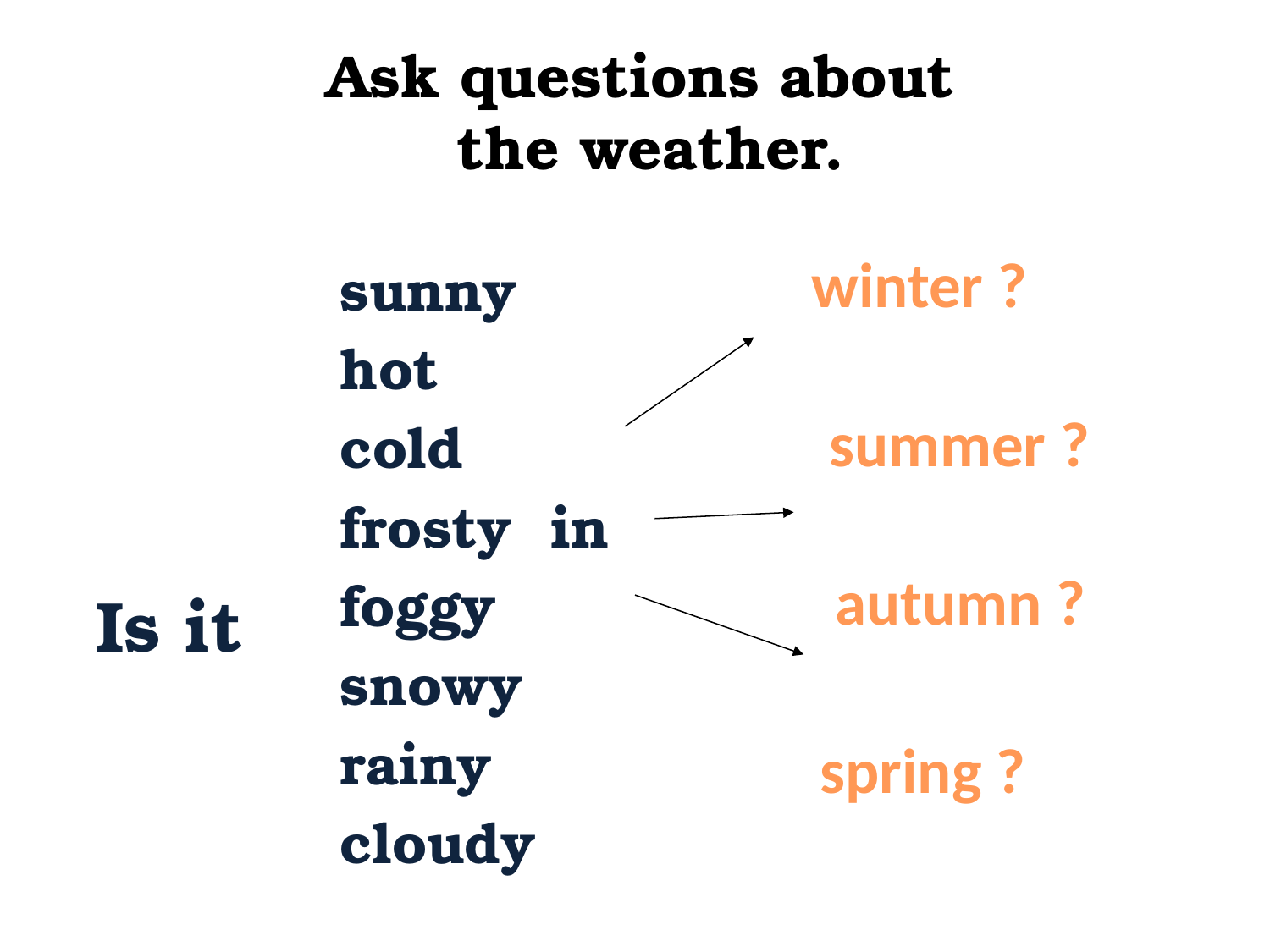

# Ask questions about the weather.
winter ?
sunny
hot
cold
frosty  in
foggy
snowy
rainy
cloudy

 Is it

summer ?

autumn ?

spring ?